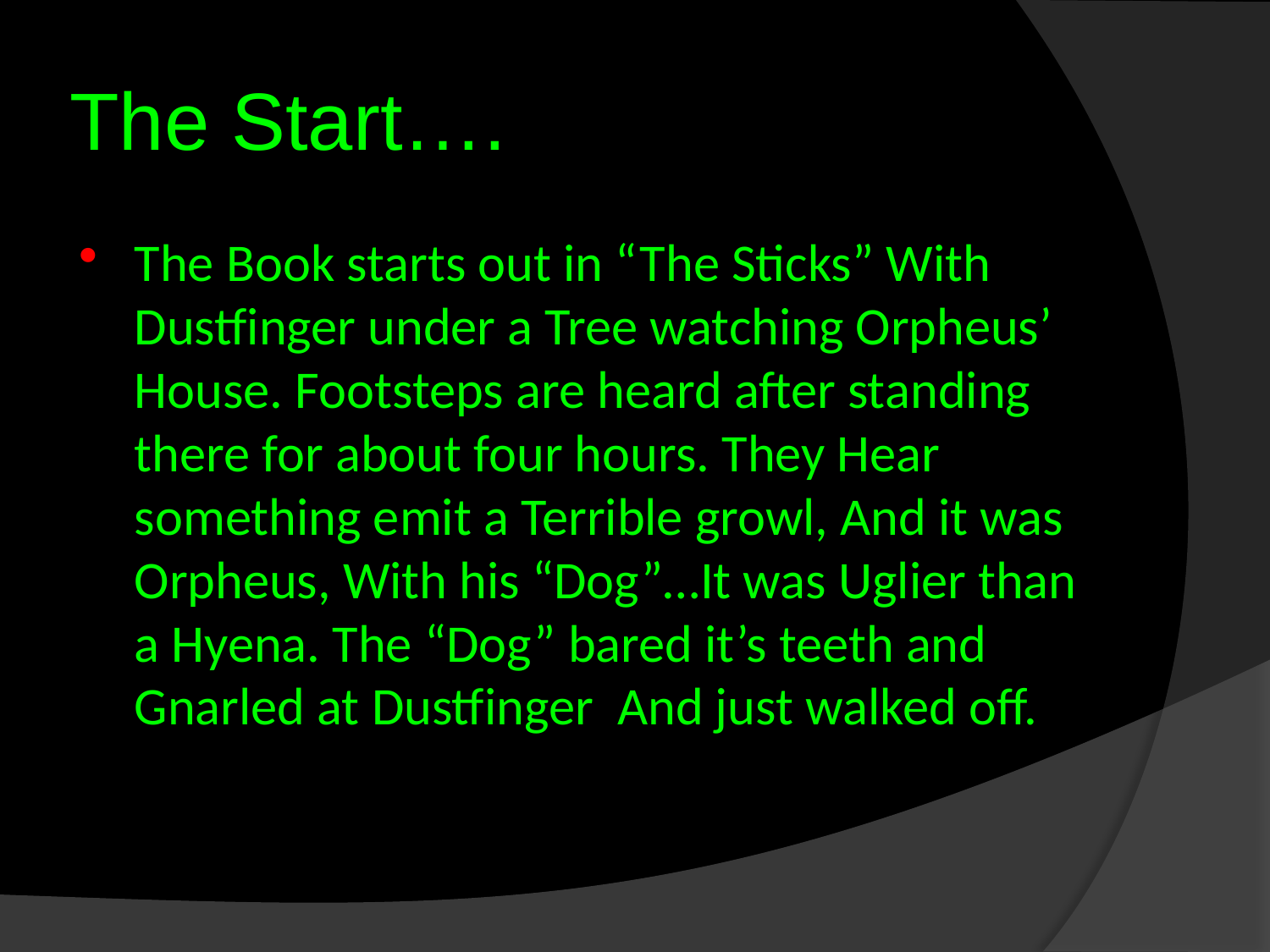

# The Start….
The Book starts out in “The Sticks” With Dustfinger under a Tree watching Orpheus’ House. Footsteps are heard after standing there for about four hours. They Hear something emit a Terrible growl, And it was Orpheus, With his “Dog”…It was Uglier than a Hyena. The “Dog” bared it’s teeth and Gnarled at Dustfinger  And just walked off.